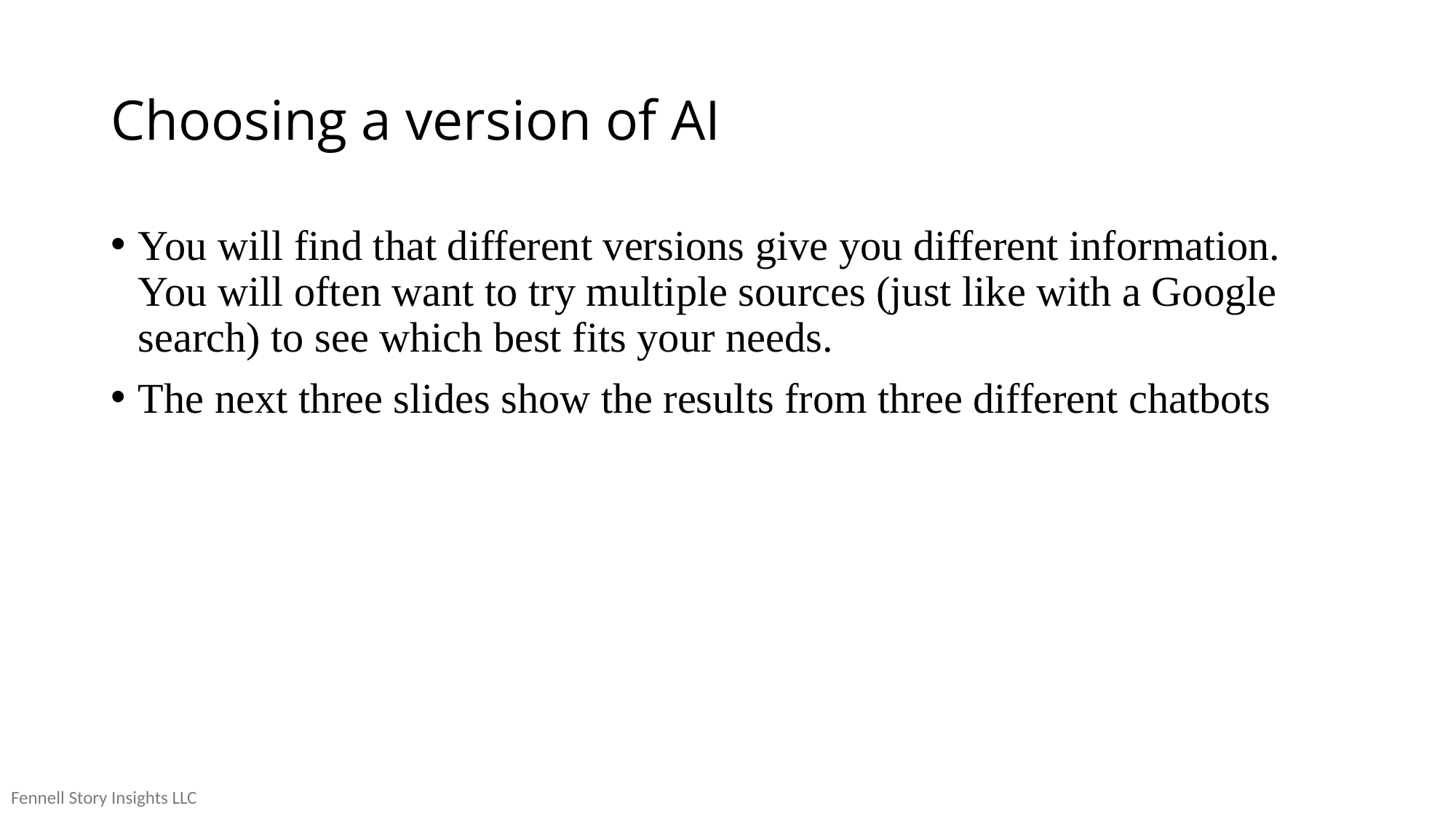

# Choosing a version of AI
You will find that different versions give you different information. You will often want to try multiple sources (just like with a Google search) to see which best fits your needs.
The next three slides show the results from three different chatbots
Fennell Story Insights LLC